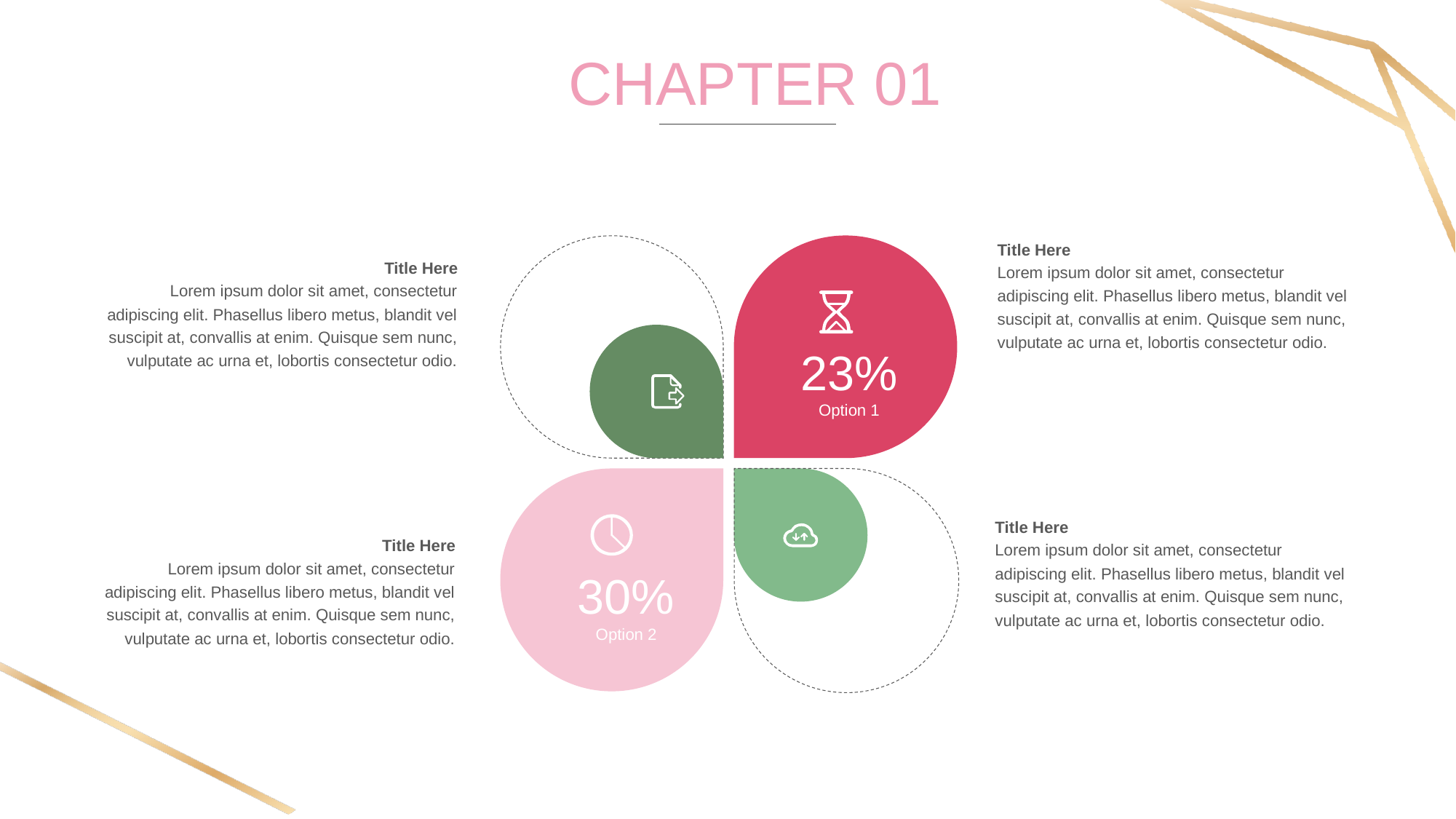

CHAPTER 01

Title Here
Lorem ipsum dolor sit amet, consectetur adipiscing elit. Phasellus libero metus, blandit vel suscipit at, convallis at enim. Quisque sem nunc, vulputate ac urna et, lobortis consectetur odio.

Title Here
Lorem ipsum dolor sit amet, consectetur adipiscing elit. Phasellus libero metus, blandit vel suscipit at, convallis at enim. Quisque sem nunc, vulputate ac urna et, lobortis consectetur odio.

23%
Option 1

Title Here
Lorem ipsum dolor sit amet, consectetur adipiscing elit. Phasellus libero metus, blandit vel suscipit at, convallis at enim. Quisque sem nunc, vulputate ac urna et, lobortis consectetur odio.

Title Here
Lorem ipsum dolor sit amet, consectetur adipiscing elit. Phasellus libero metus, blandit vel suscipit at, convallis at enim. Quisque sem nunc, vulputate ac urna et, lobortis consectetur odio.
30%
Option 2